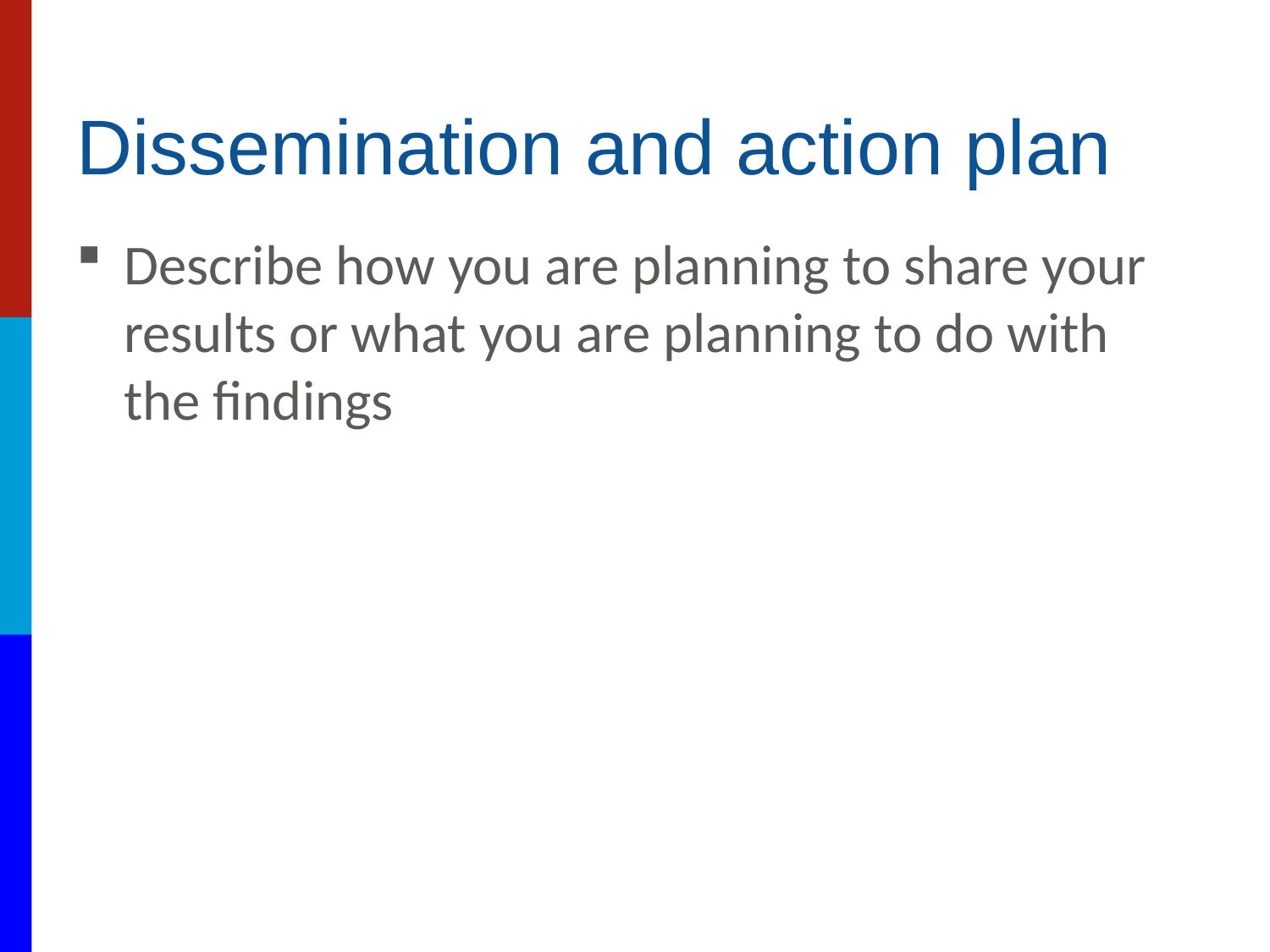

# Dissemination and action plan
Describe how you are planning to share your results or what you are planning to do with the findings